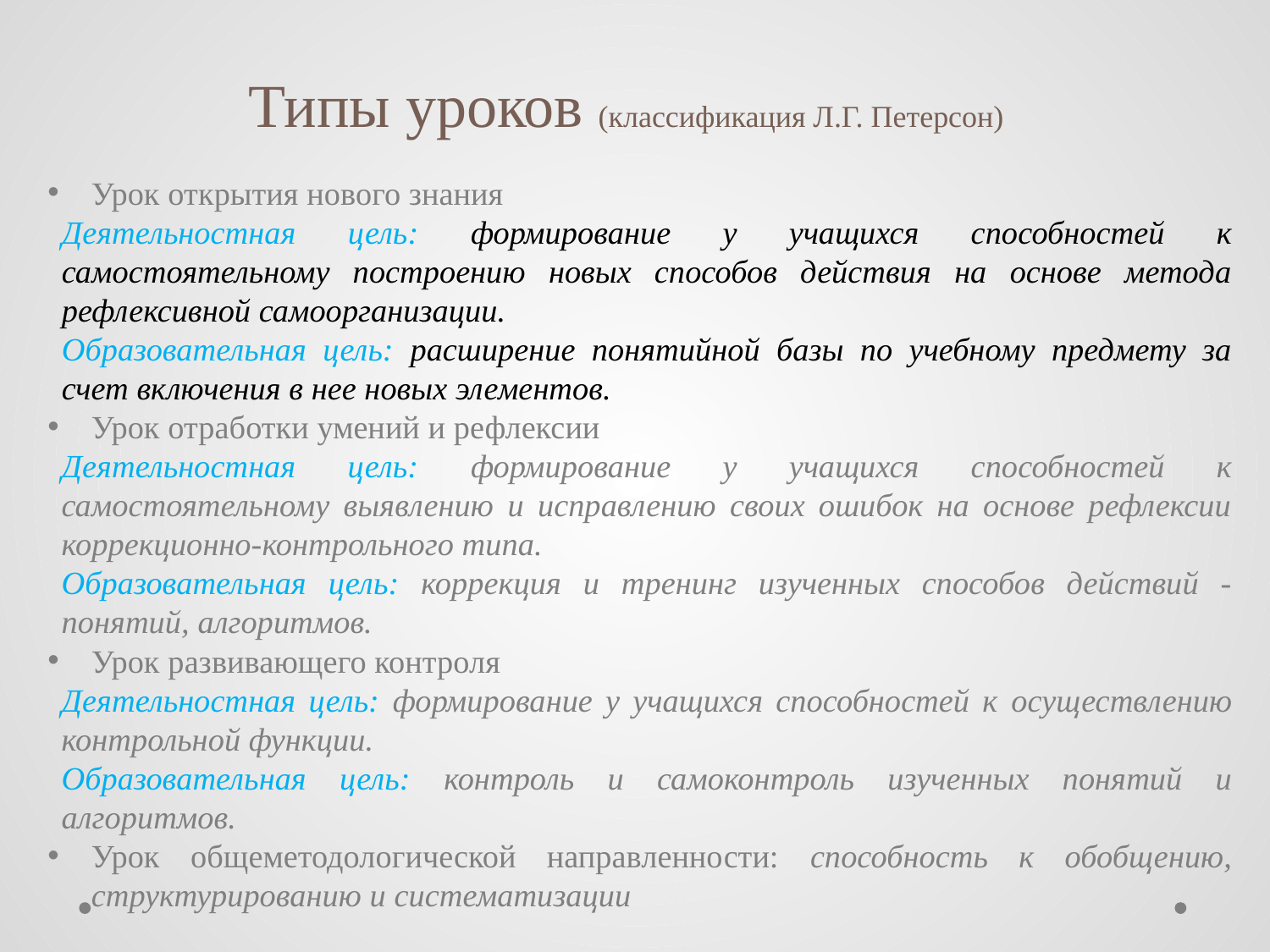

# Типы уроков (классификация Л.Г. Петерсон)
Урок открытия нового знания
Деятельностная цель: формирование у учащихся способностей к самостоятельному построению новых способов действия на основе метода рефлексивной самоорганизации.
Образовательная цель: расширение понятийной базы по учебному предмету за счет включения в нее новых элементов.
Урок отработки умений и рефлексии
Деятельностная цель: формирование у учащихся способностей к самостоятельному выявлению и исправлению своих ошибок на основе рефлексии коррекционно-контрольного типа.
Образовательная цель: коррекция и тренинг изученных способов действий - понятий, алгоритмов.
Урок развивающего контроля
Деятельностная цель: формирование у учащихся способностей к осуществлению контрольной функции.
Образовательная цель: контроль и самоконтроль изученных понятий и алгоритмов.
Урок общеметодологической направленности: способность к обобщению, структурированию и систематизации